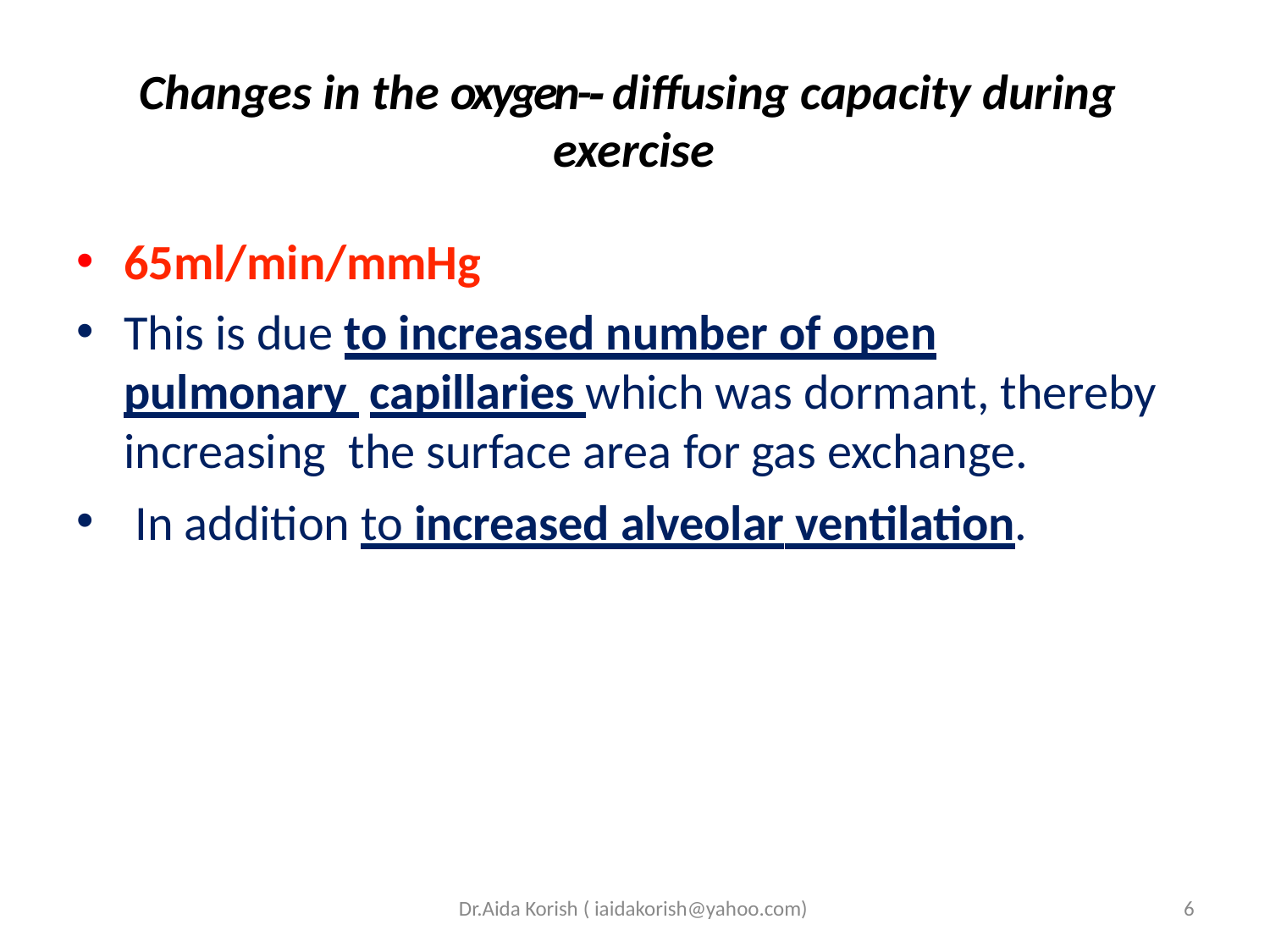

Changes in the oxygen-­‐ diﬀusing capacity during  exercise

65ml/min/mmHg
This is due to increased number of open	pulmonary  capillaries which was dormant, thereby increasing  the surface area for gas exchange.
In addition to increased alveolar ventilation.
Dr.Aida Korish ( iaidakorish@yahoo.com)
6